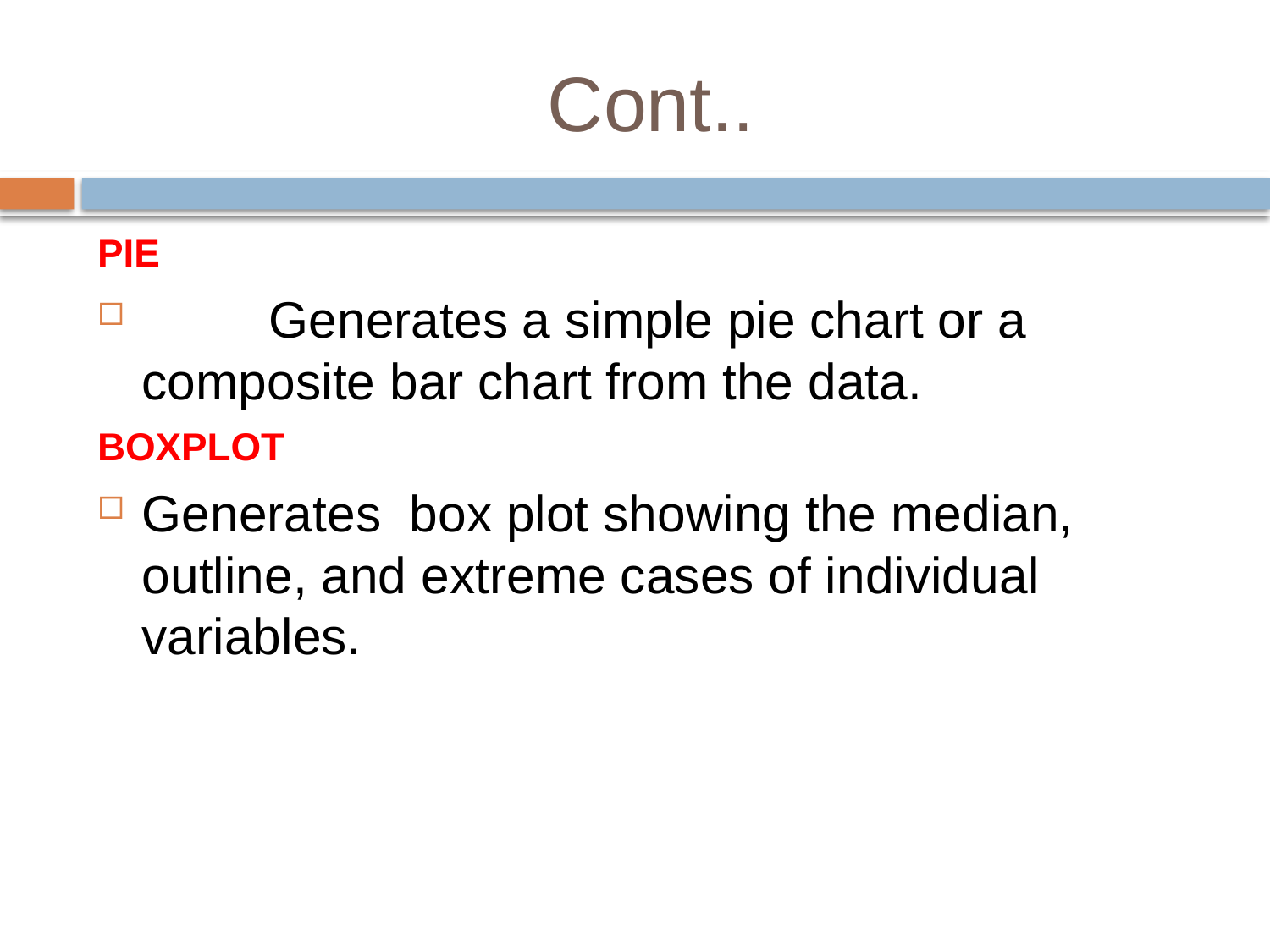

# Cont..
PIE
	Generates a simple pie chart or a composite bar chart from the data.
BOXPLOT
Generates  box plot showing the median, outline, and extreme cases of individual variables.